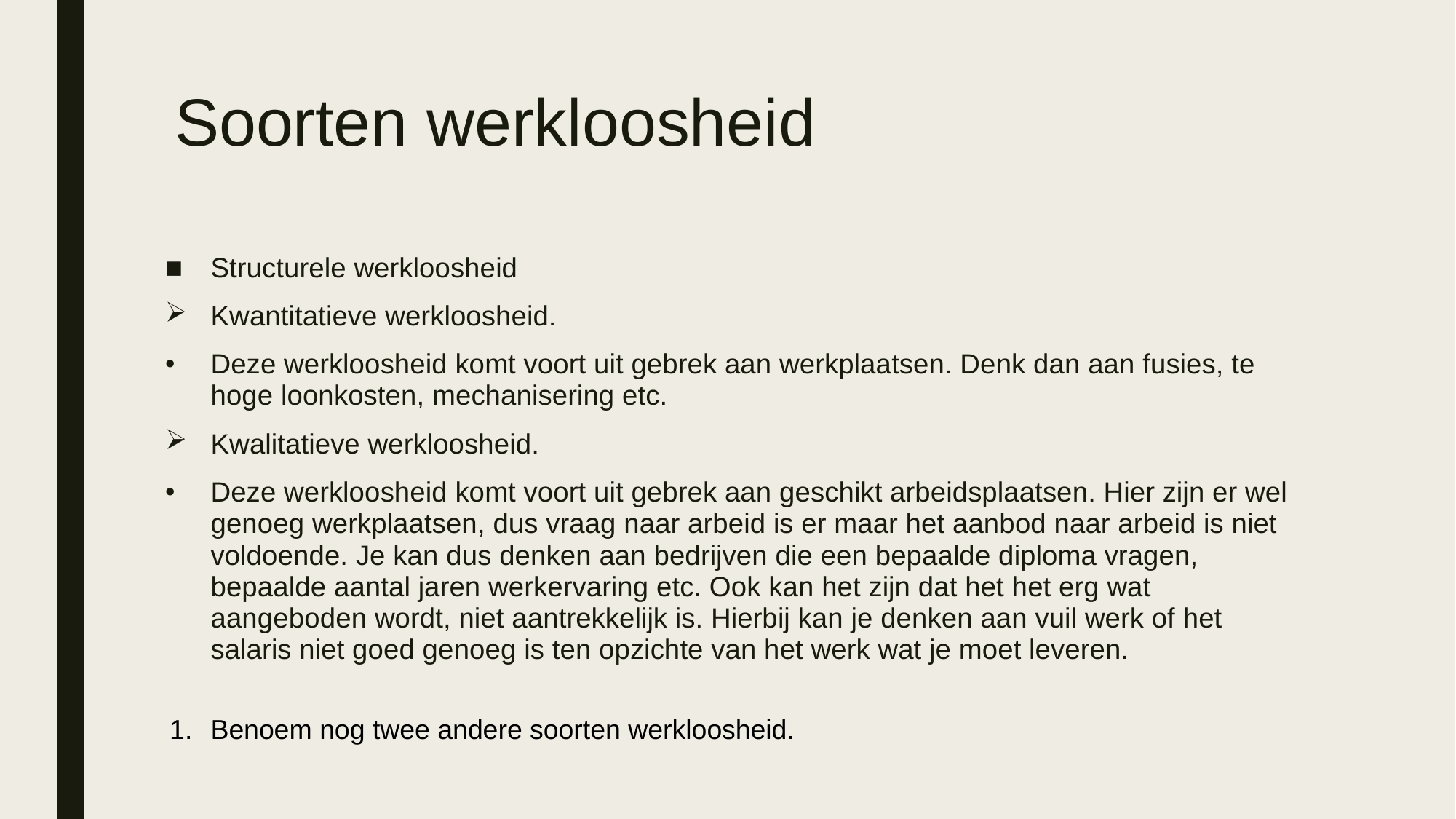

# Soorten werkloosheid
Structurele werkloosheid
Kwantitatieve werkloosheid.
Deze werkloosheid komt voort uit gebrek aan werkplaatsen. Denk dan aan fusies, te hoge loonkosten, mechanisering etc.
Kwalitatieve werkloosheid.
Deze werkloosheid komt voort uit gebrek aan geschikt arbeidsplaatsen. Hier zijn er wel genoeg werkplaatsen, dus vraag naar arbeid is er maar het aanbod naar arbeid is niet voldoende. Je kan dus denken aan bedrijven die een bepaalde diploma vragen, bepaalde aantal jaren werkervaring etc. Ook kan het zijn dat het het erg wat aangeboden wordt, niet aantrekkelijk is. Hierbij kan je denken aan vuil werk of het salaris niet goed genoeg is ten opzichte van het werk wat je moet leveren.
Benoem nog twee andere soorten werkloosheid.